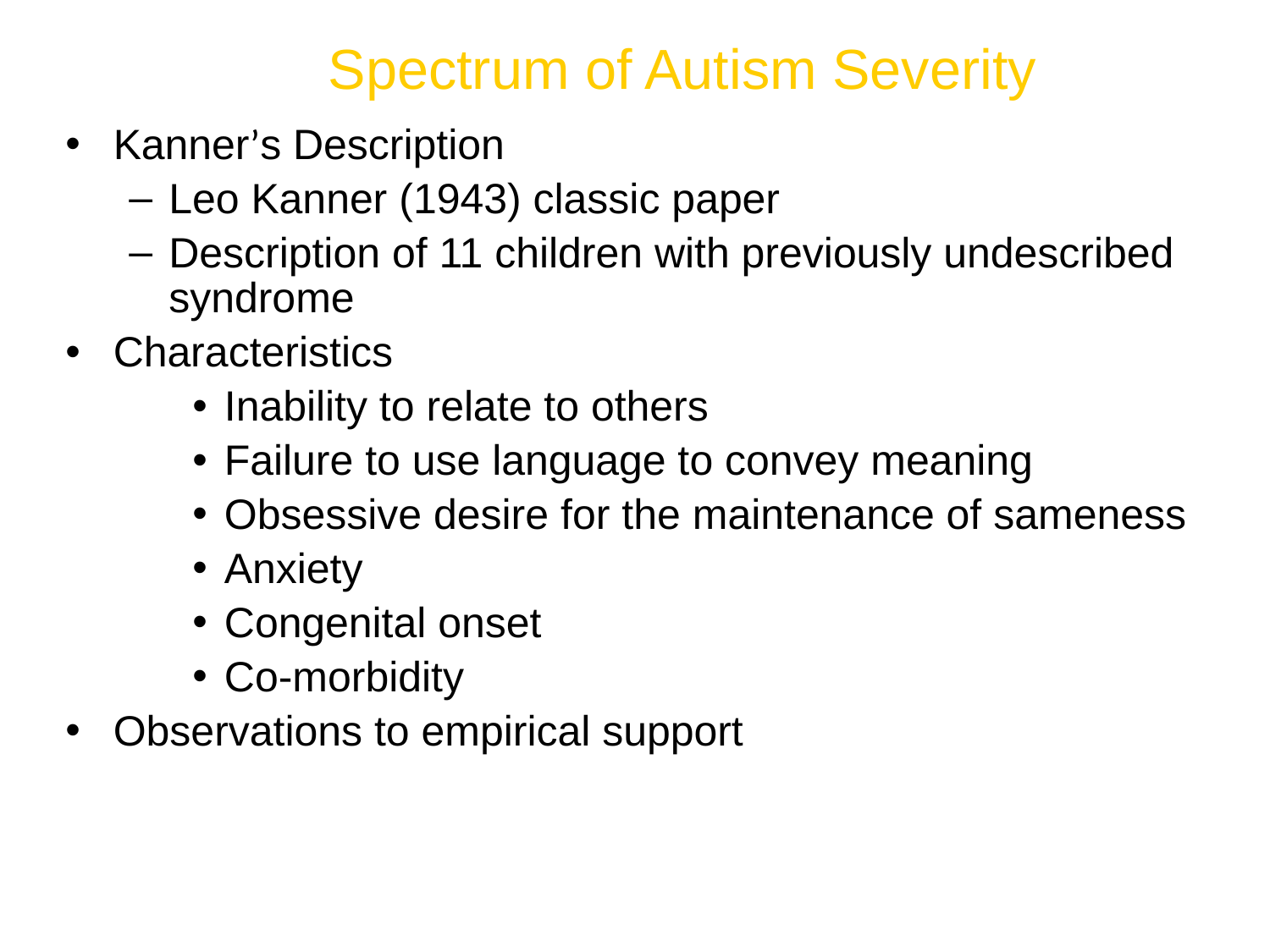

# Spectrum of Autism Severity
Kanner’s Description
Leo Kanner (1943) classic paper
Description of 11 children with previously undescribed syndrome
Characteristics
Inability to relate to others
Failure to use language to convey meaning
Obsessive desire for the maintenance of sameness
Anxiety
Congenital onset
Co-morbidity
Observations to empirical support